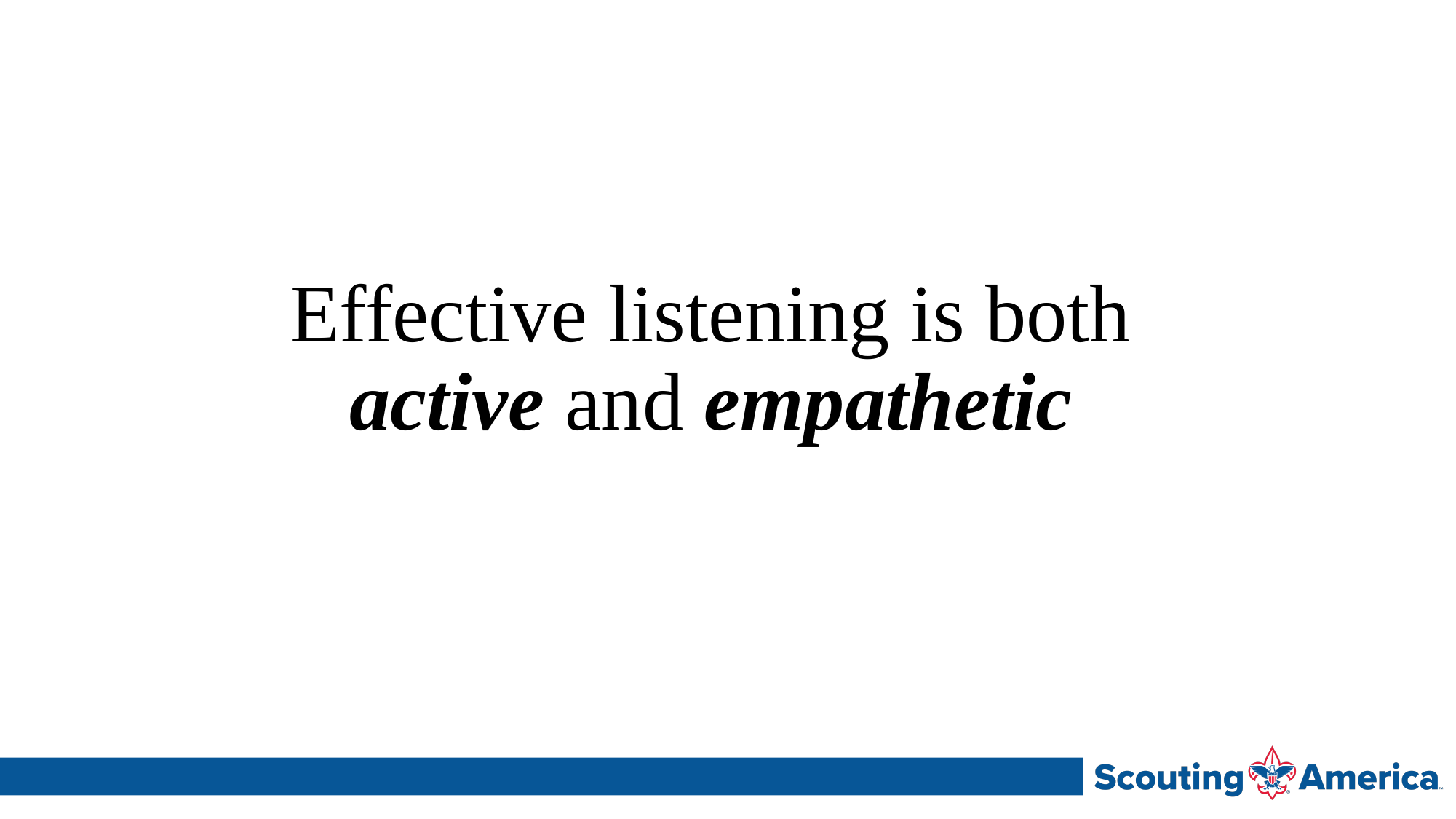

Effective listening is both active and empathetic